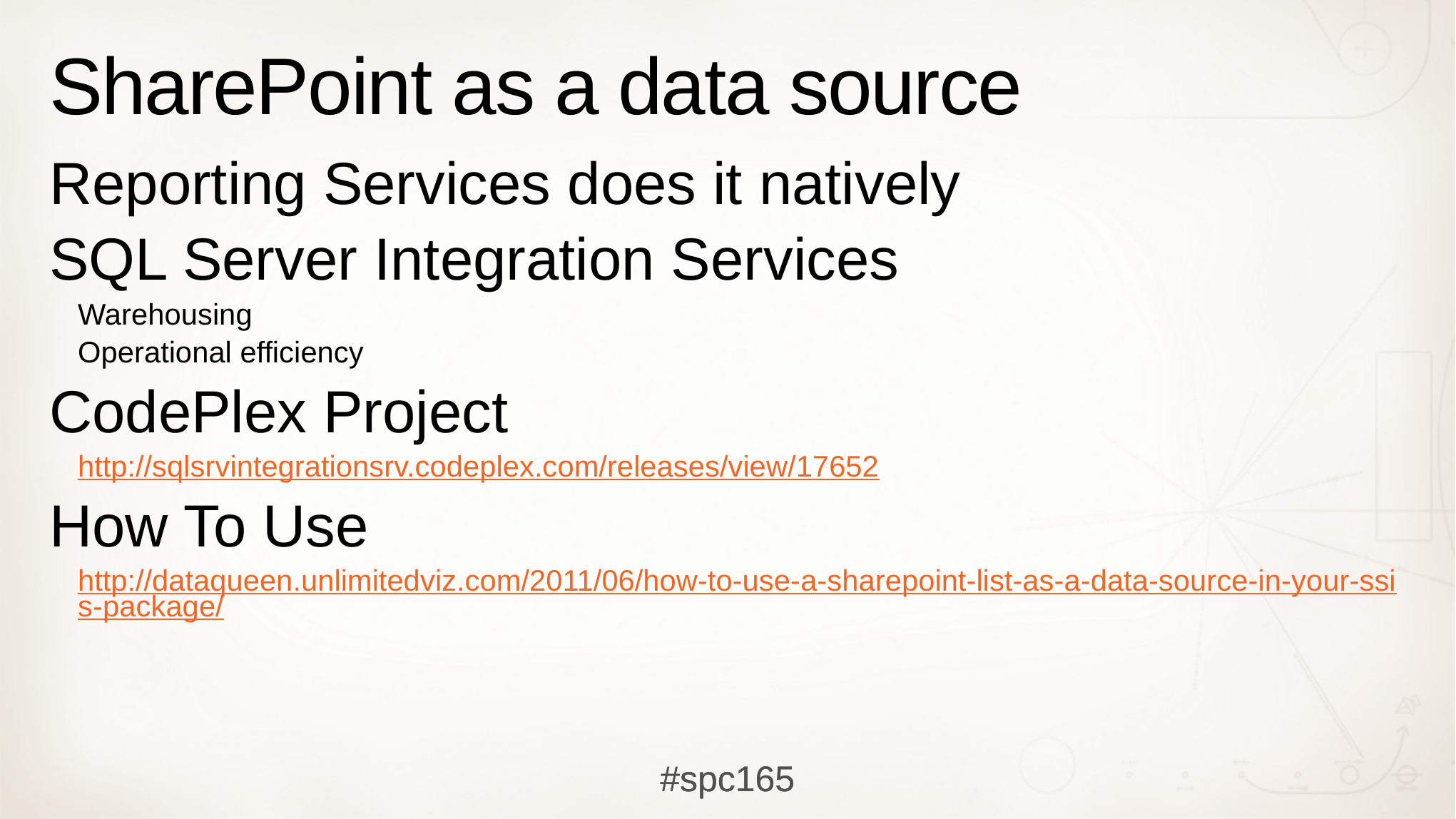

# SharePoint as a data source
Reporting Services does it natively
SQL Server Integration Services
Warehousing
Operational efficiency
CodePlex Project
http://sqlsrvintegrationsrv.codeplex.com/releases/view/17652
How To Use
http://dataqueen.unlimitedviz.com/2011/06/how-to-use-a-sharepoint-list-as-a-data-source-in-your-ssis-package/